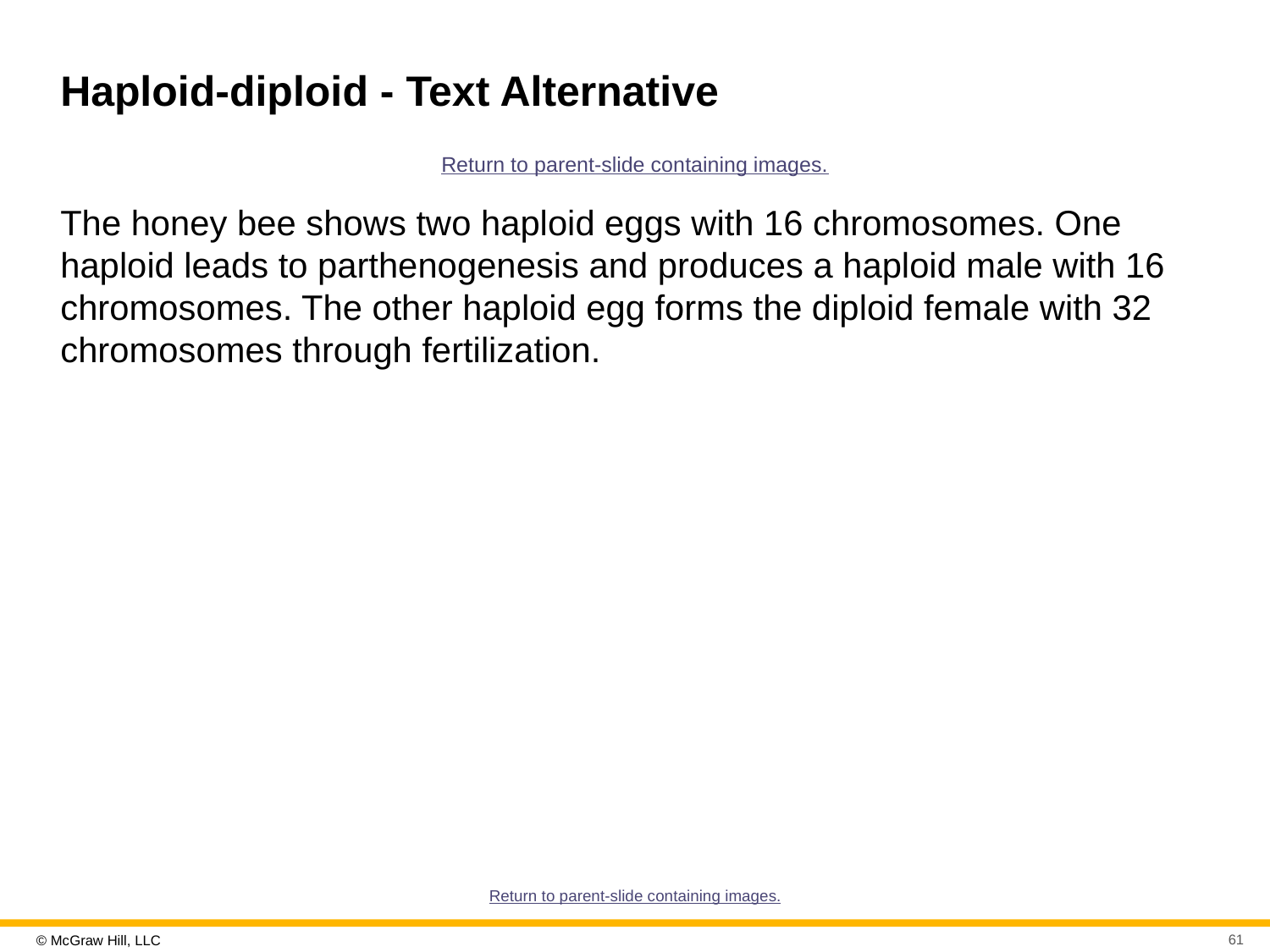

# Haploid-diploid - Text Alternative
Return to parent-slide containing images.
The honey bee shows two haploid eggs with 16 chromosomes. One haploid leads to parthenogenesis and produces a haploid male with 16 chromosomes. The other haploid egg forms the diploid female with 32 chromosomes through fertilization.
Return to parent-slide containing images.
61